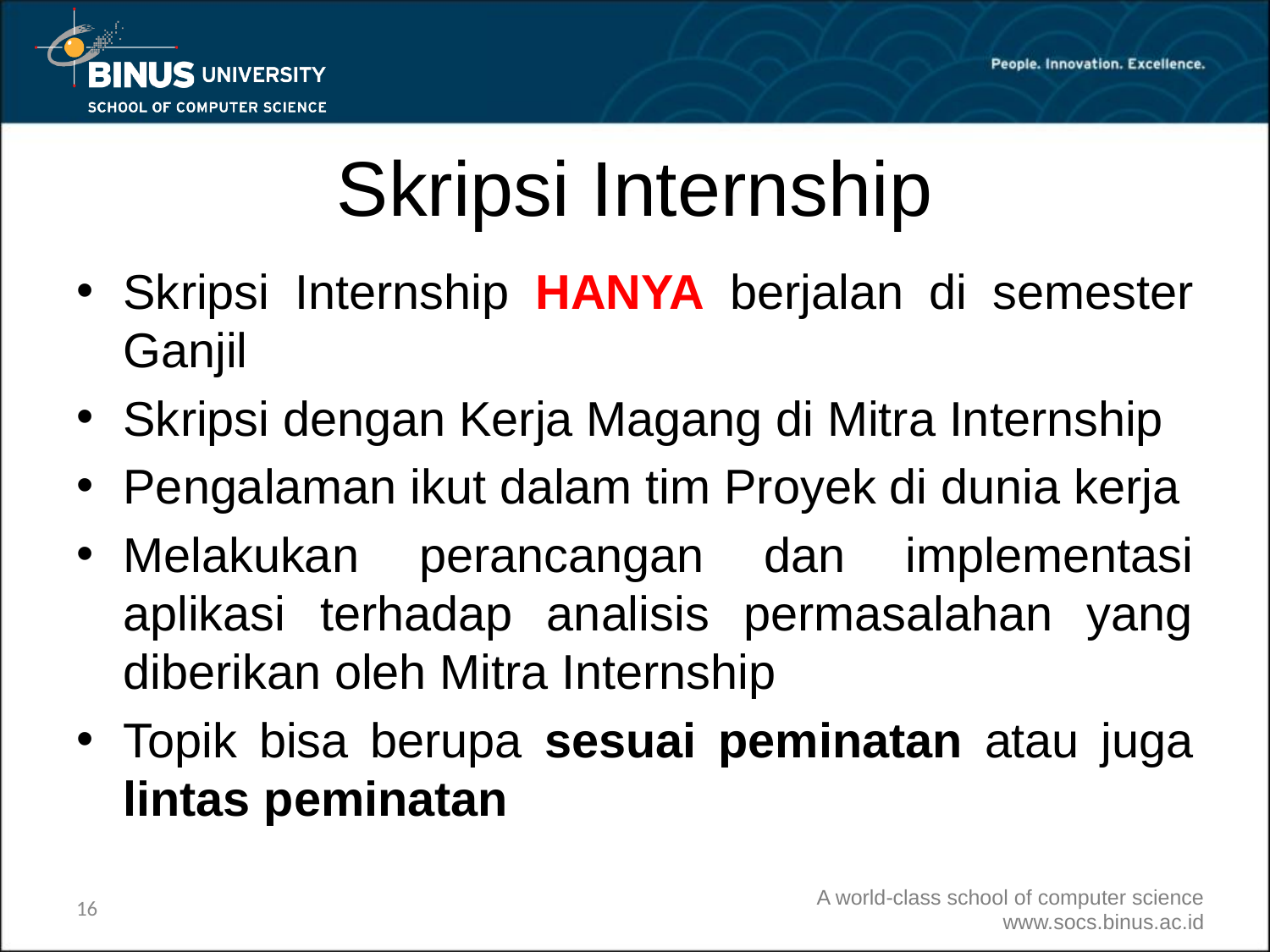

# Skripsi Internship
Skripsi Internship HANYA berjalan di semester Ganjil
Skripsi dengan Kerja Magang di Mitra Internship
Pengalaman ikut dalam tim Proyek di dunia kerja
Melakukan perancangan dan implementasi aplikasi terhadap analisis permasalahan yang diberikan oleh Mitra Internship
Topik bisa berupa sesuai peminatan atau juga lintas peminatan

16